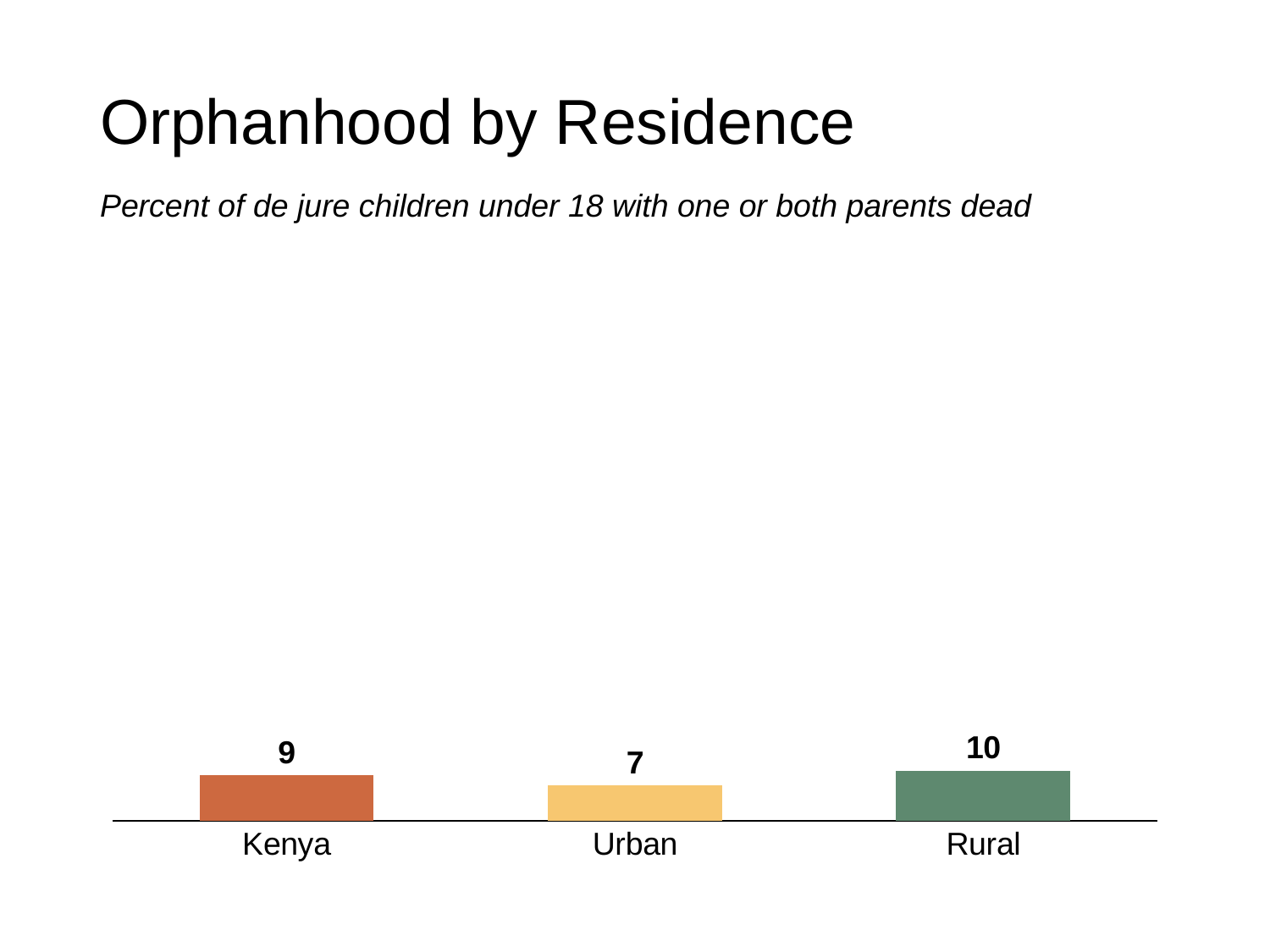

# Orphanhood by Residence
Percent of de jure children under 18 with one or both parents dead

### Chart

| Category | Kenya |
|---|---|
| Kenya | 9.0 |
| Urban | 7.0 |
| Rural | 10.0 |